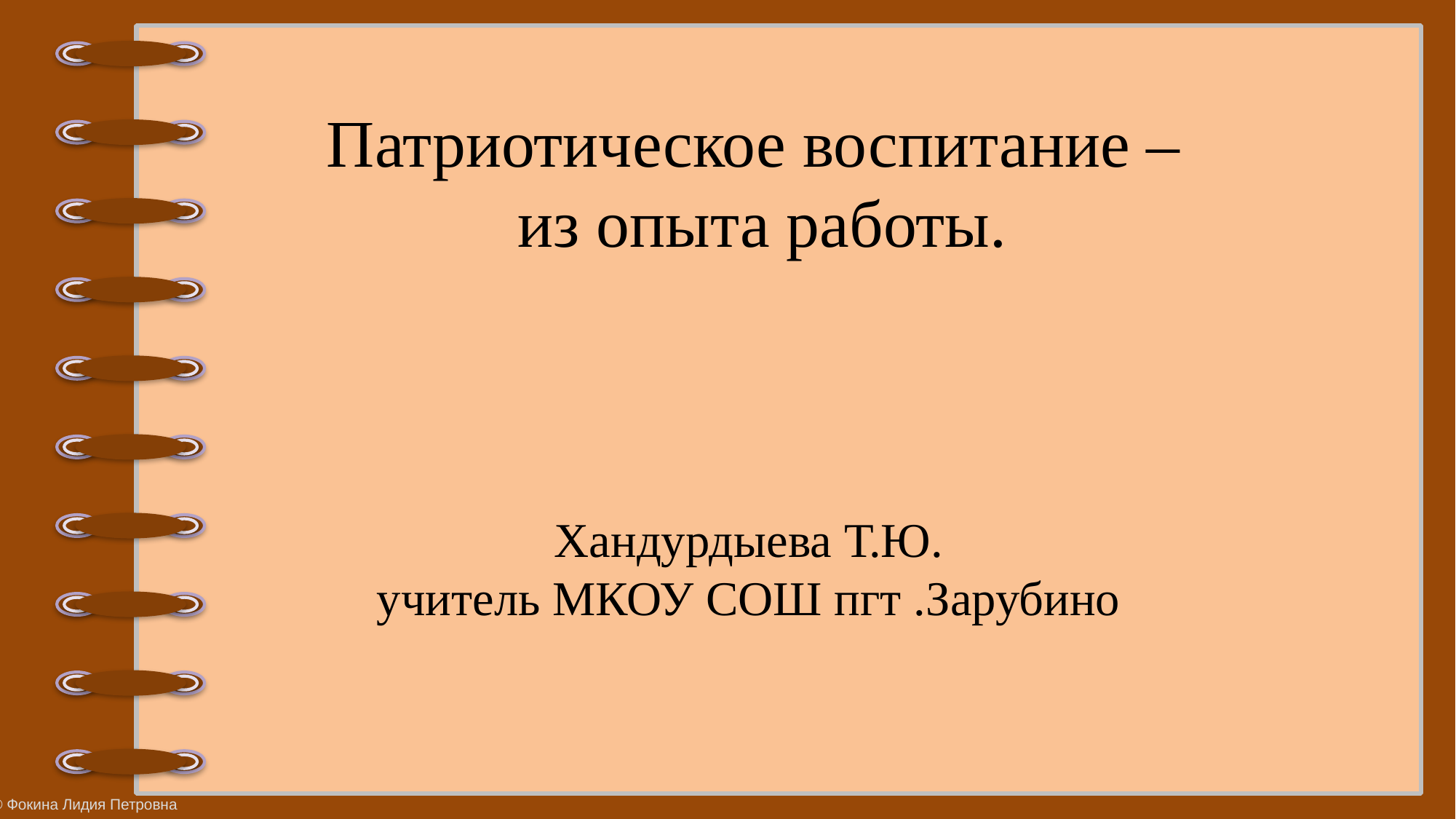

# Патриотическое воспитание – из опыта работы.
Хандурдыева Т.Ю.
учитель МКОУ СОШ пгт .Зарубино